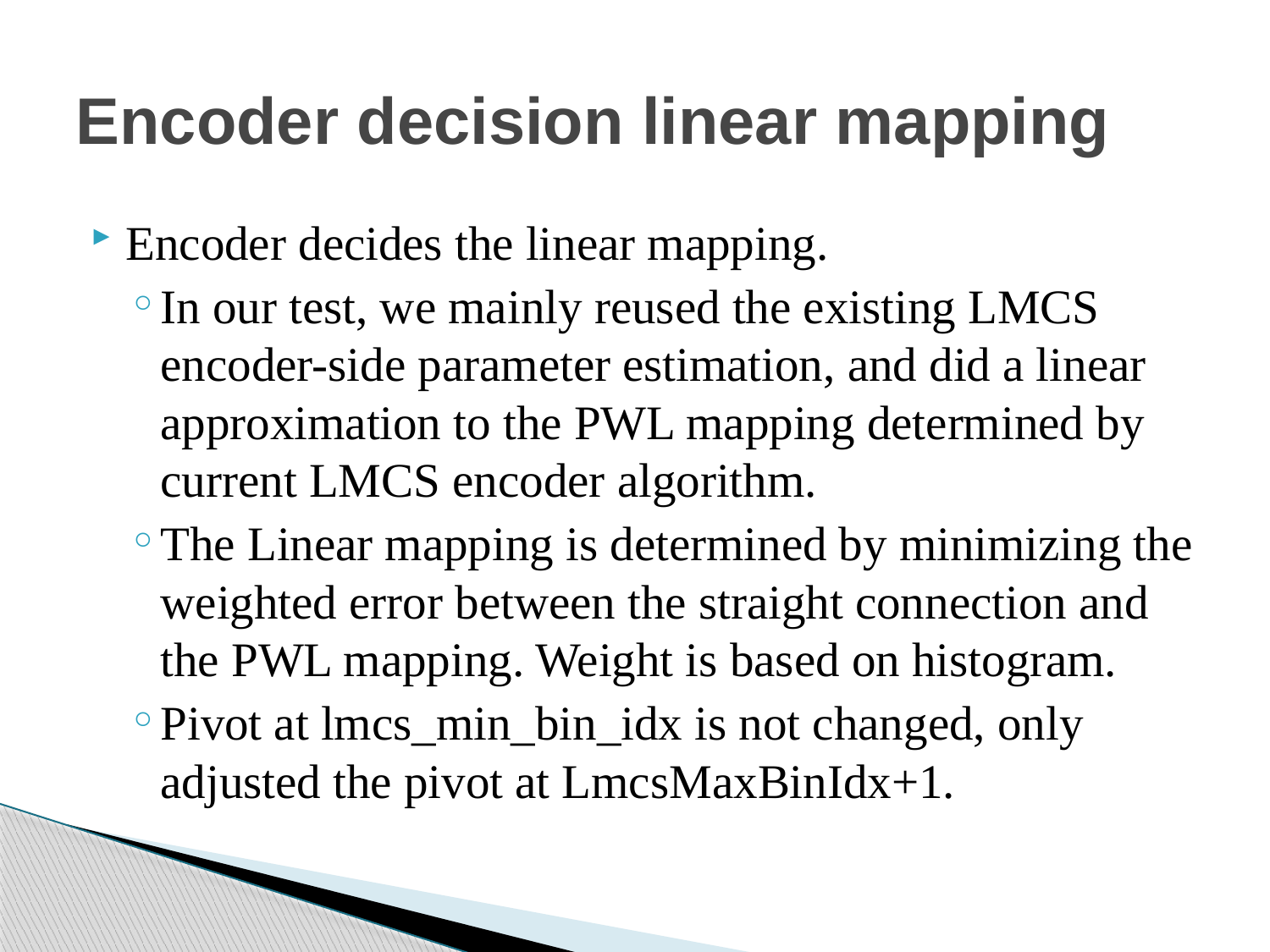

# Encoder decision linear mapping
Encoder decides the linear mapping.
In our test, we mainly reused the existing LMCS encoder-side parameter estimation, and did a linear approximation to the PWL mapping determined by current LMCS encoder algorithm.
The Linear mapping is determined by minimizing the weighted error between the straight connection and the PWL mapping. Weight is based on histogram.
Pivot at lmcs_min_bin_idx is not changed, only adjusted the pivot at LmcsMaxBinIdx+1.